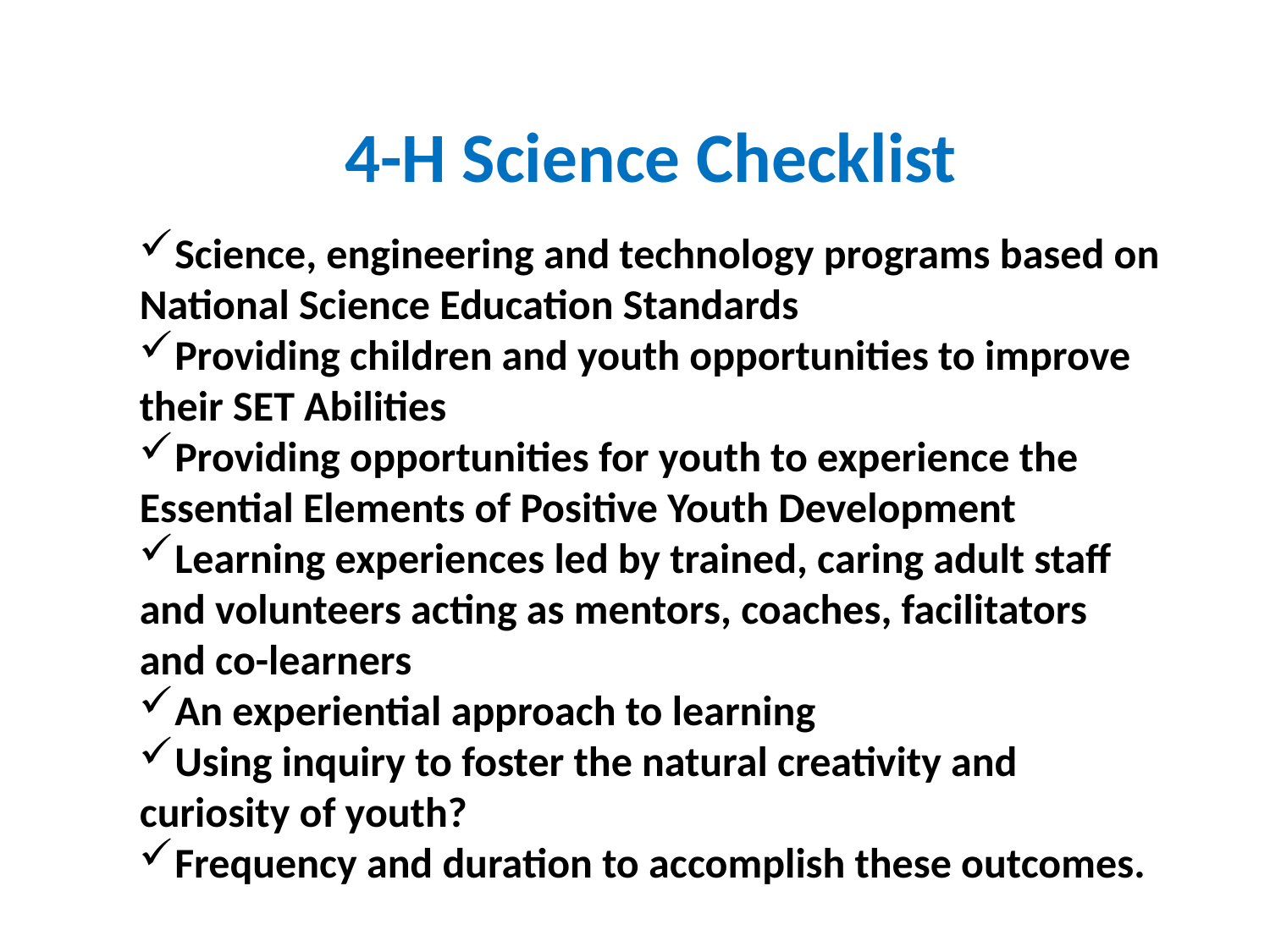

4-H Science Checklist

Science, engineering and technology programs based on National Science Education Standards
Providing children and youth opportunities to improve their SET Abilities
Providing opportunities for youth to experience the Essential Elements of Positive Youth Development
Learning experiences led by trained, caring adult staff and volunteers acting as mentors, coaches, facilitators and co-learners
An experiential approach to learning
Using inquiry to foster the natural creativity and curiosity of youth?
Frequency and duration to accomplish these outcomes.